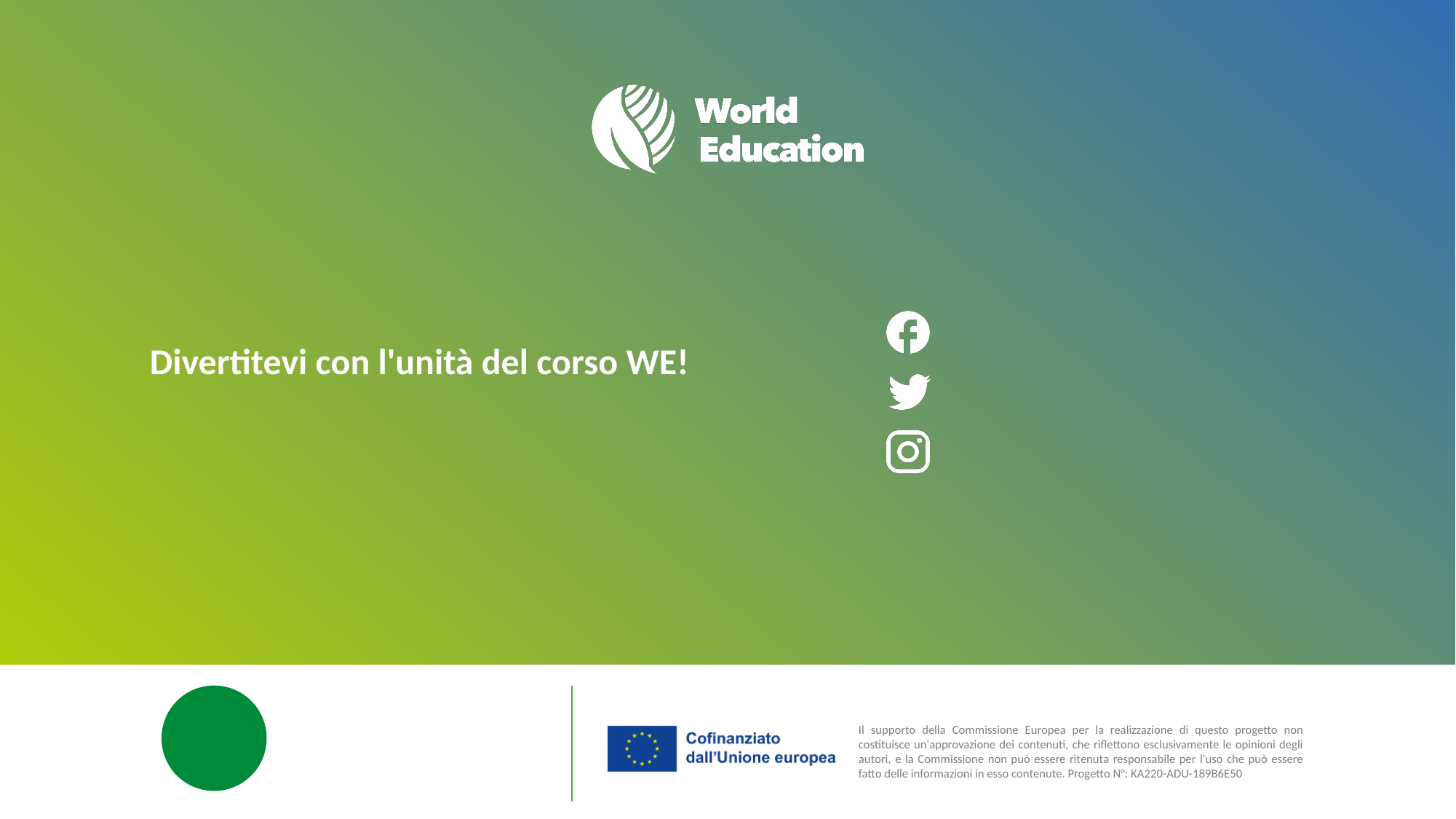

# Divertitevi con l'unità del corso WE!